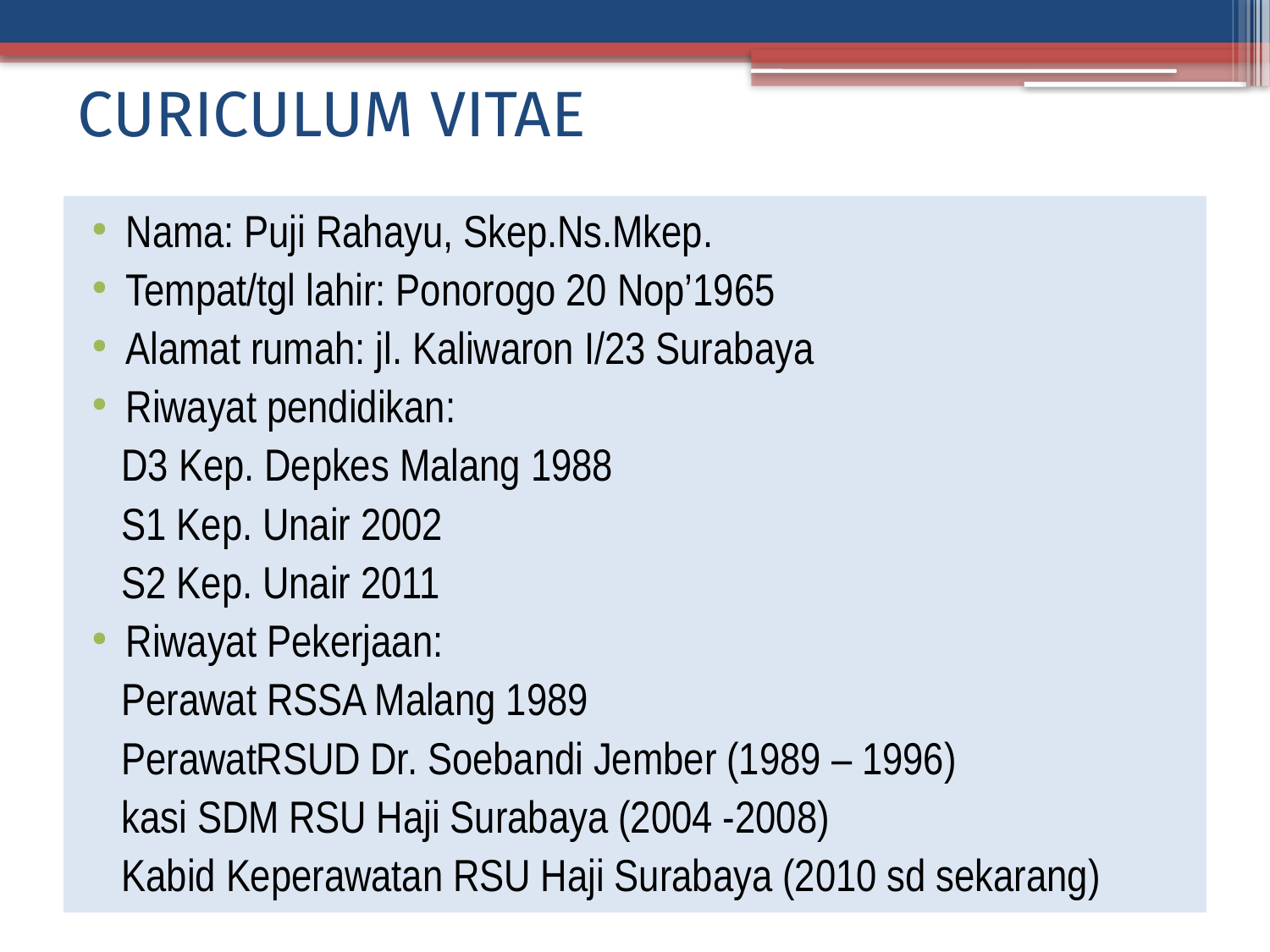

# CURICULUM VITAE
Nama: Puji Rahayu, Skep.Ns.Mkep.
Tempat/tgl lahir: Ponorogo 20 Nop’1965
Alamat rumah: jl. Kaliwaron I/23 Surabaya
Riwayat pendidikan:
   D3 Kep. Depkes Malang 1988
   S1 Kep. Unair 2002
   S2 Kep. Unair 2011
Riwayat Pekerjaan:
   Perawat RSSA Malang 1989
   PerawatRSUD Dr. Soebandi Jember (1989 – 1996)
   kasi SDM RSU Haji Surabaya (2004 -2008)
   Kabid Keperawatan RSU Haji Surabaya (2010 sd sekarang)